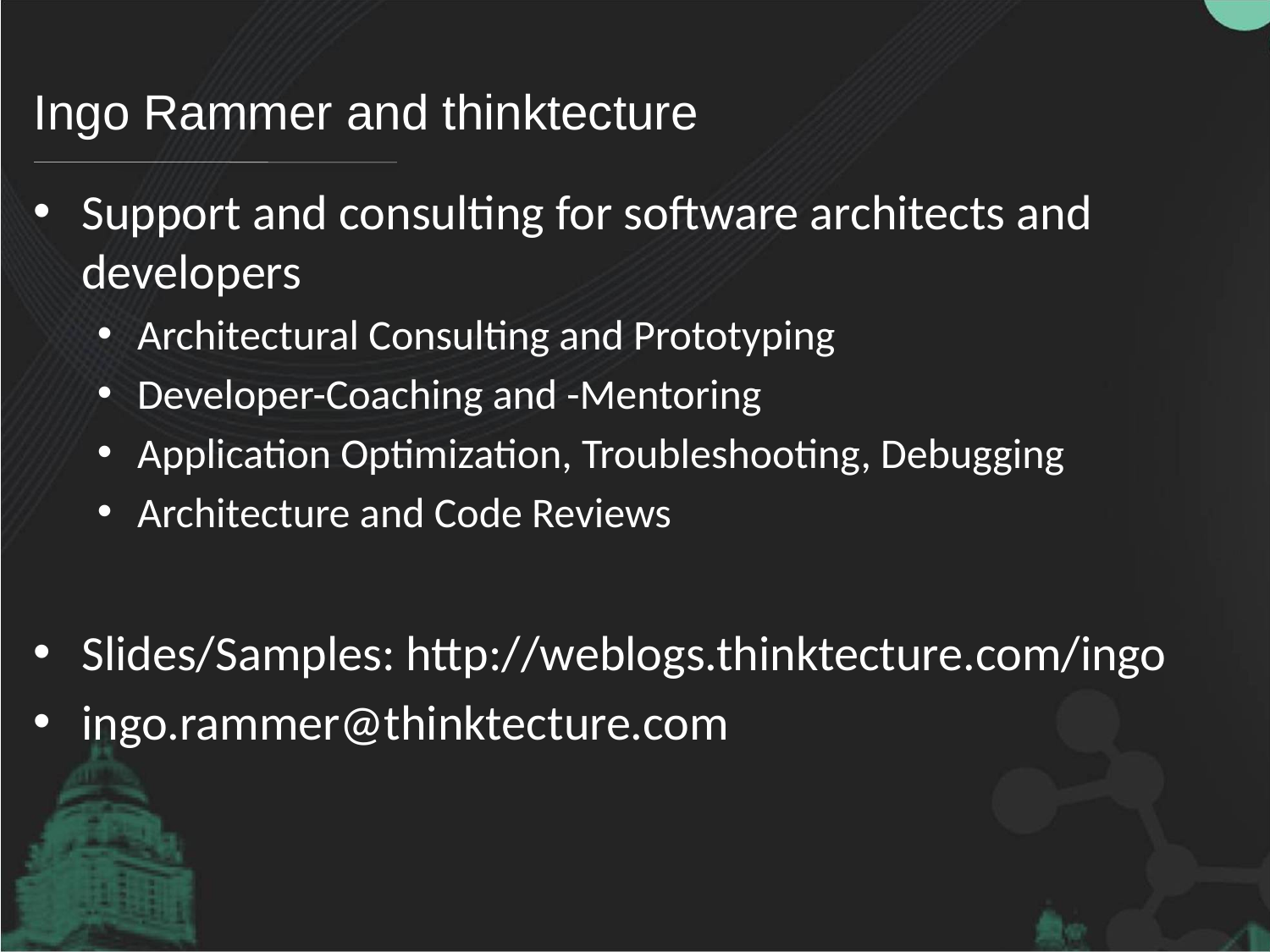

# Ingo Rammer and thinktecture
Support and consulting for software architects and developers
Architectural Consulting and Prototyping
Developer-Coaching and -Mentoring
Application Optimization, Troubleshooting, Debugging
Architecture and Code Reviews

Slides/Samples: http://weblogs.thinktecture.com/ingo
ingo.rammer@thinktecture.com